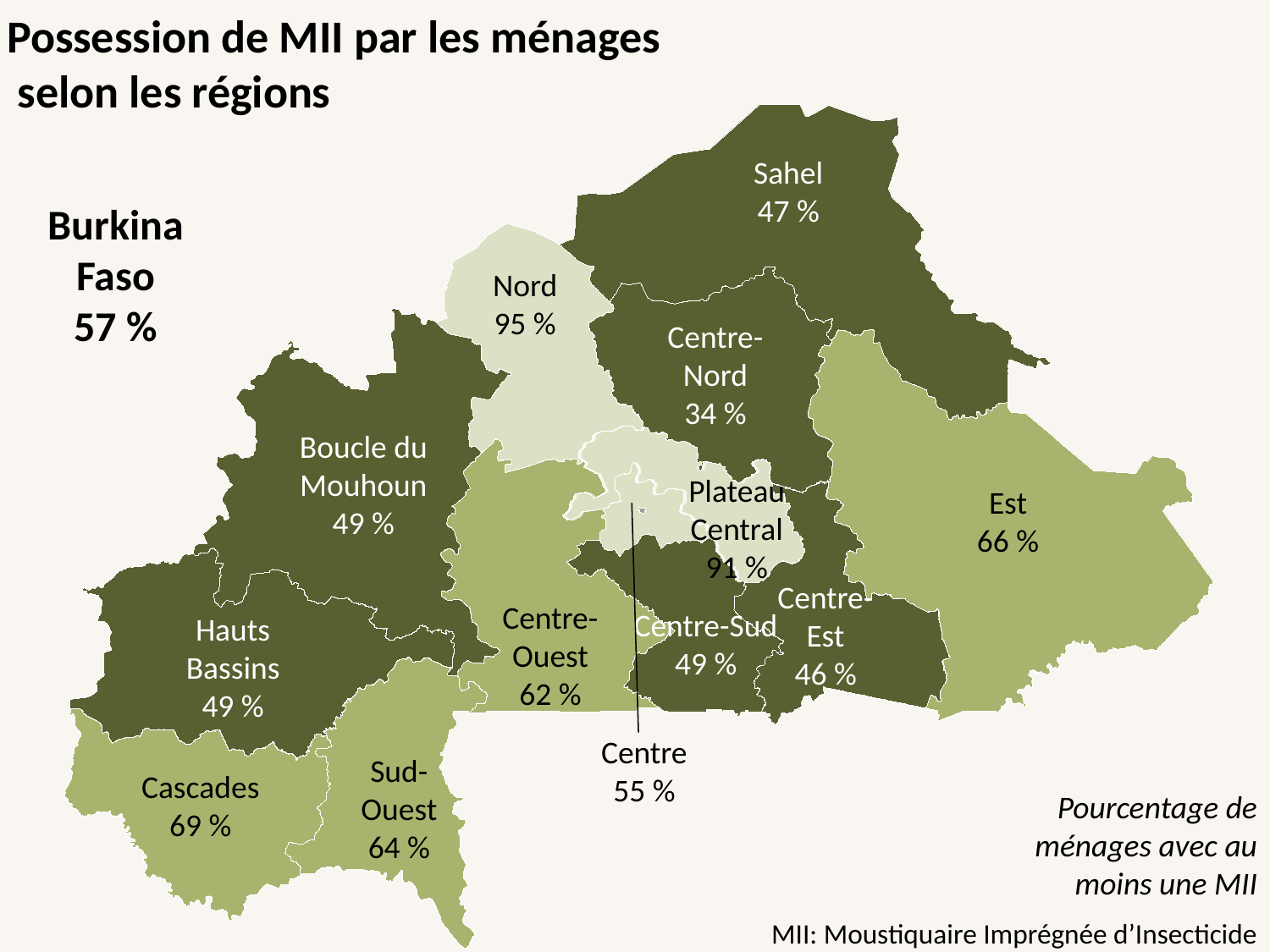

# Possession de MII par les ménages selon les régions

Sahel
47 %
Burkina Faso
57 %
Nord
95 %
Centre-Nord
34 %
Boucle du Mouhoun
49 %
Plateau
Central
91 %
Est
66 %
Centre-
Est
46 %
Centre-Ouest
62 %
Centre-Sud
49 %
Hauts Bassins
49 %
Centre
55 %
Sud-
Ouest
64 %
Cascades
69 %
Pourcentage de ménages avec au moins une MII
MII: Moustiquaire Imprégnée d’Insecticide